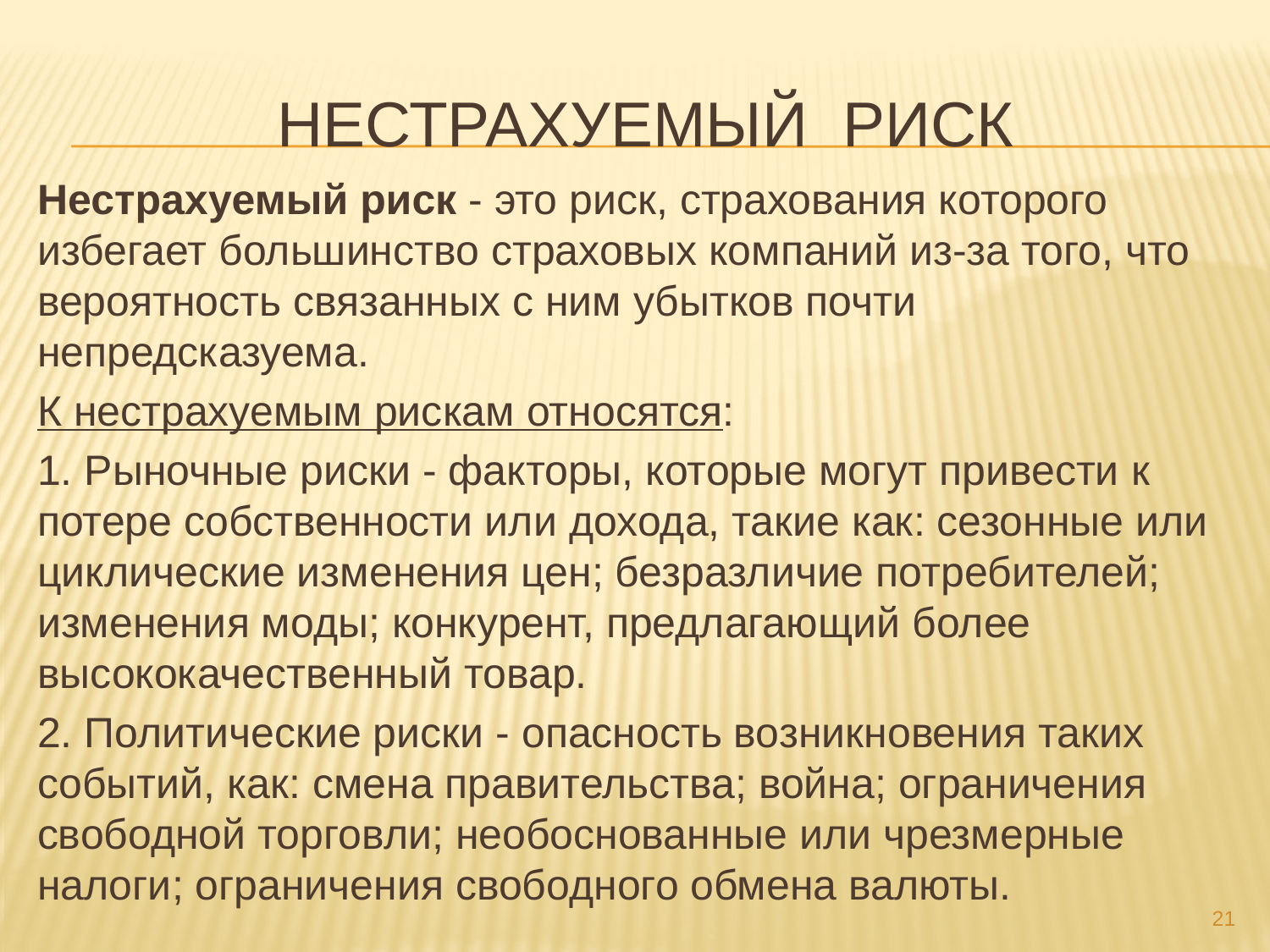

# Нестрахуемый  риск
Нестрахуемый риск - это риск, страхования которого избегает большинство страховых компаний из-за того, что вероятность связанных с ним убытков почти непредсказуема.
К нестрахуемым рискам относятся:
1. Рыночные риски - факторы, которые могут привести к потере собственности или дохода, такие как: сезонные или циклические изменения цен; безразличие потребителей; изменения моды; конкурент, предлагающий более высококачественный товар.
2. Политические риски - опасность возникновения таких событий, как: смена правительства; война; ограничения свободной торговли; необоснованные или чрезмерные налоги; ограничения свободного обмена валюты.

21